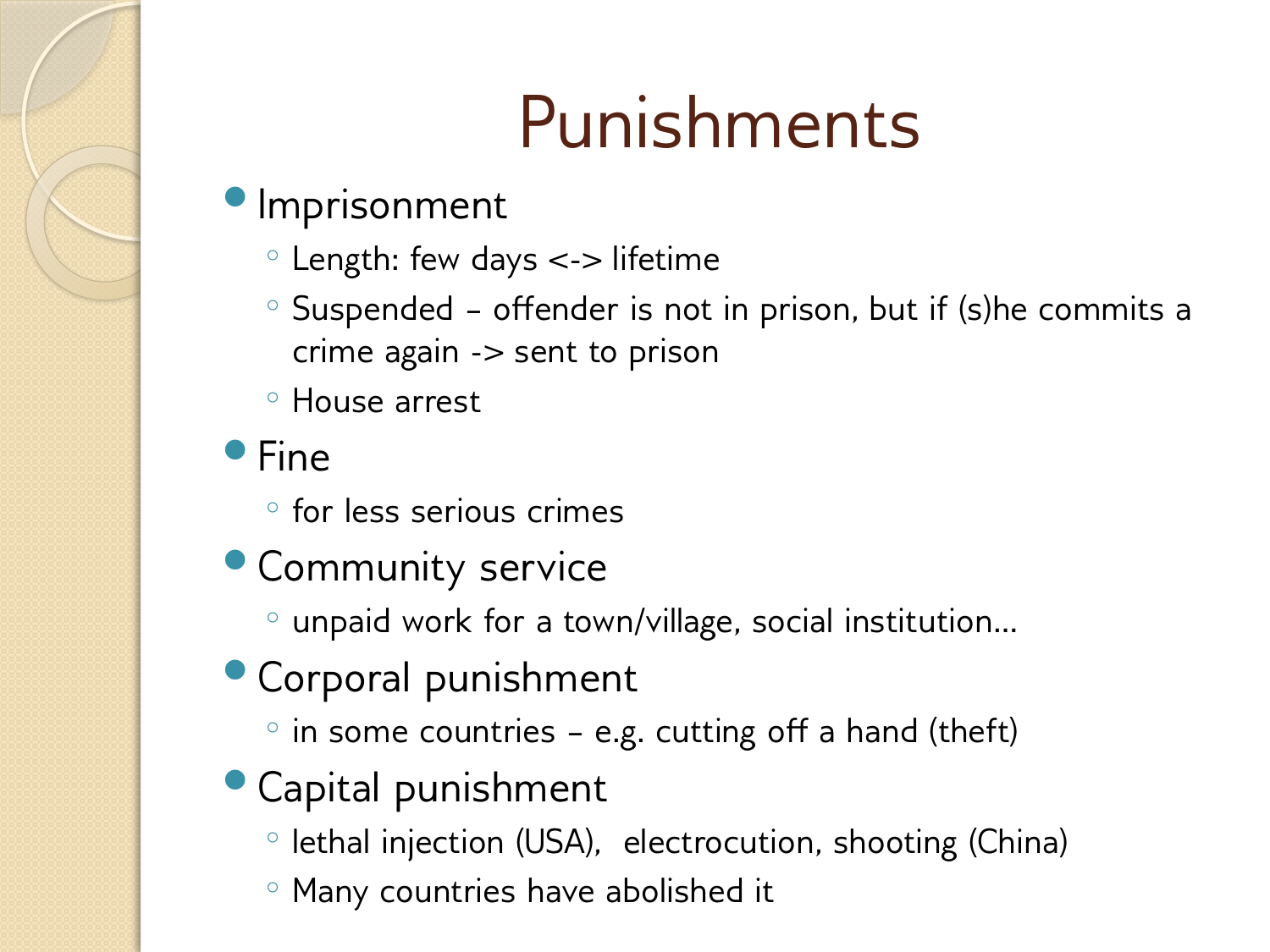

# Punishments
Imprisonment
Length: few days <-> lifetime
Suspended – offender is not in prison, but if (s)he commits a crime again -> sent to prison
House arrest
Fine
for less serious crimes
Community service
unpaid work for a town/village, social institution…
Corporal punishment
in some countries – e.g. cutting off a hand (theft)
Capital punishment
lethal injection (USA),  electrocution, shooting (China)
Many countries have abolished it